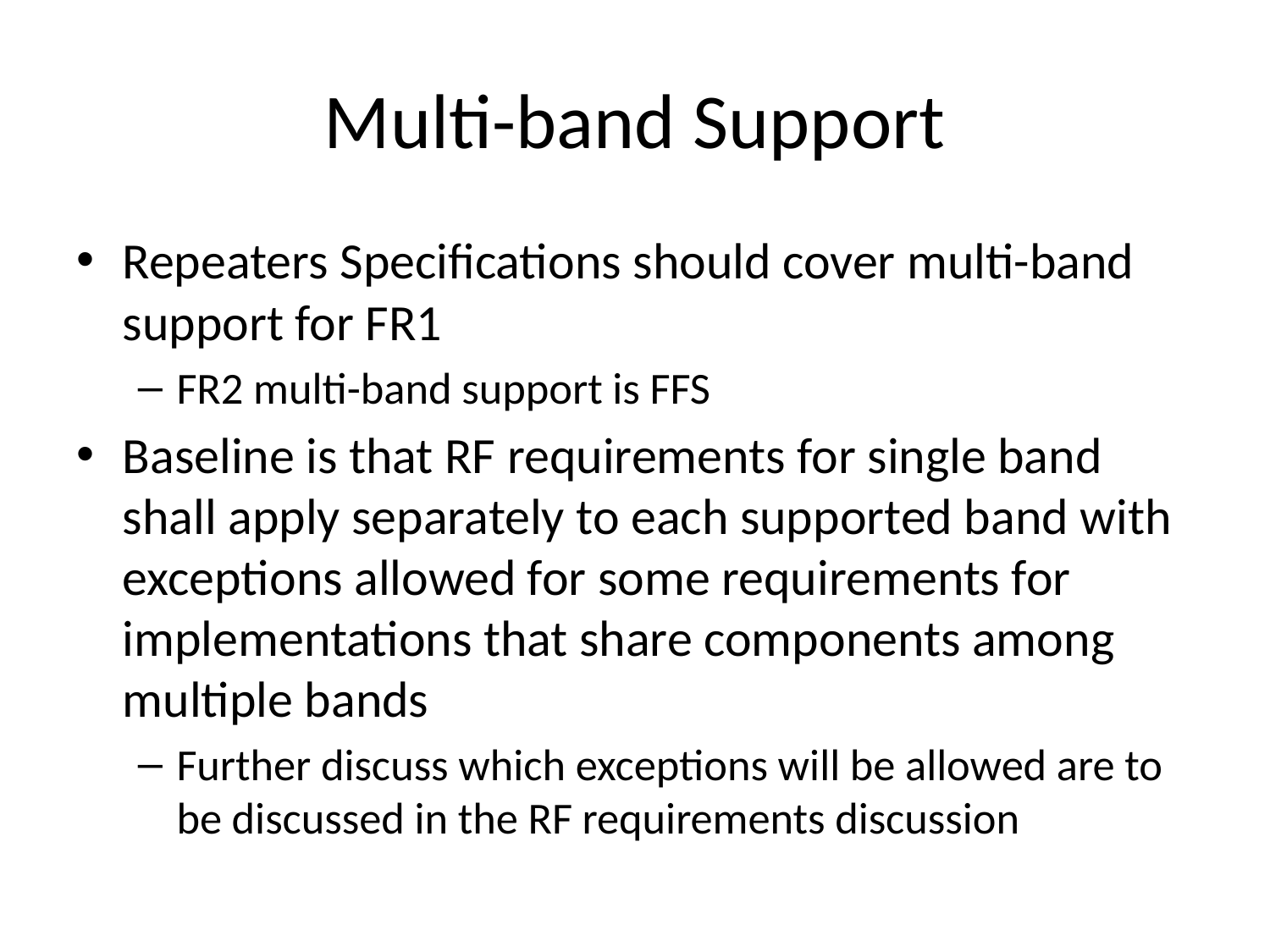

# Multi-band Support
Repeaters Specifications should cover multi-band support for FR1
FR2 multi-band support is FFS
Baseline is that RF requirements for single band shall apply separately to each supported band with exceptions allowed for some requirements for implementations that share components among multiple bands
Further discuss which exceptions will be allowed are to be discussed in the RF requirements discussion